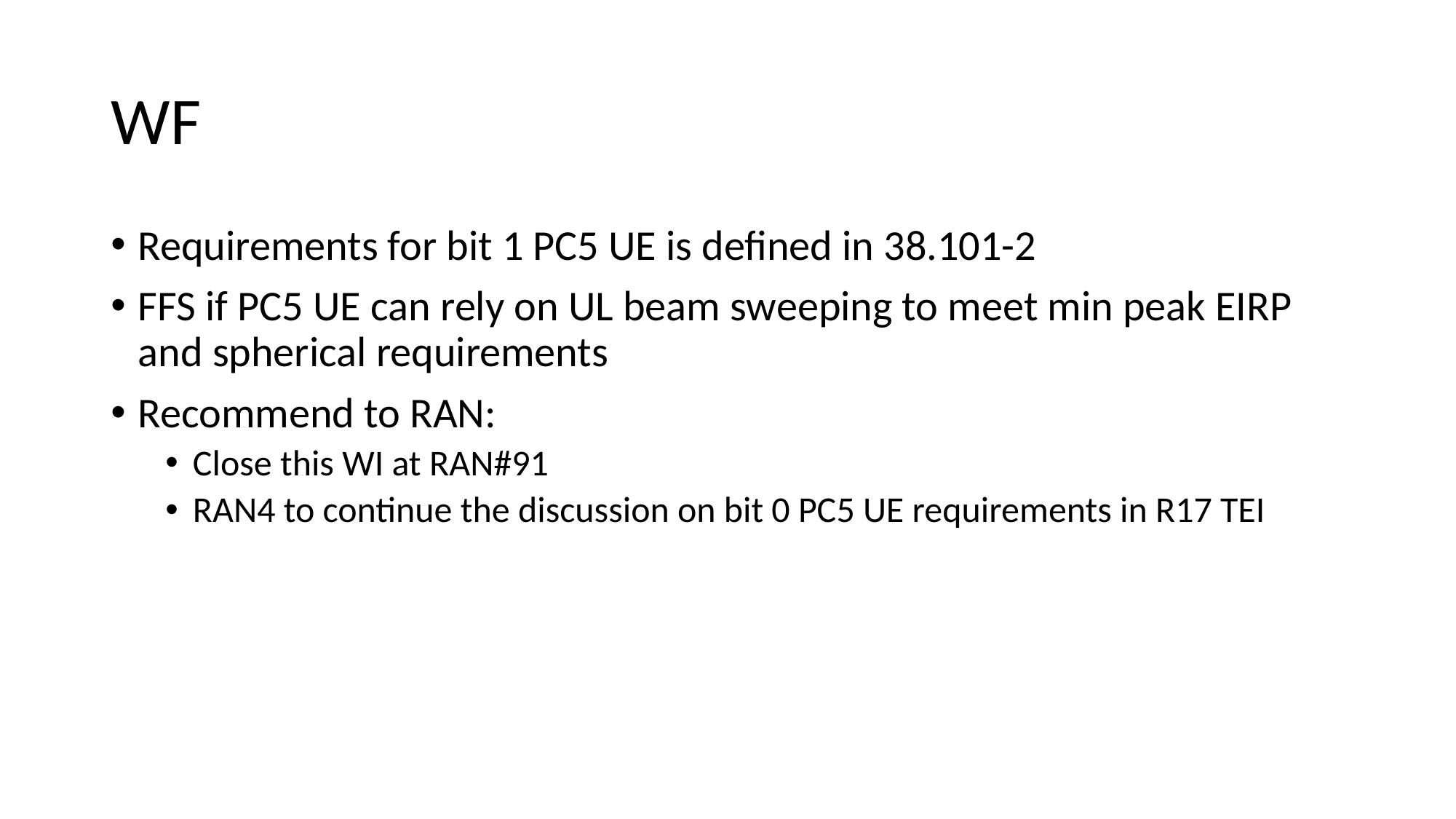

# WF
Requirements for bit 1 PC5 UE is defined in 38.101-2
FFS if PC5 UE can rely on UL beam sweeping to meet min peak EIRP and spherical requirements
Recommend to RAN:
Close this WI at RAN#91
RAN4 to continue the discussion on bit 0 PC5 UE requirements in R17 TEI